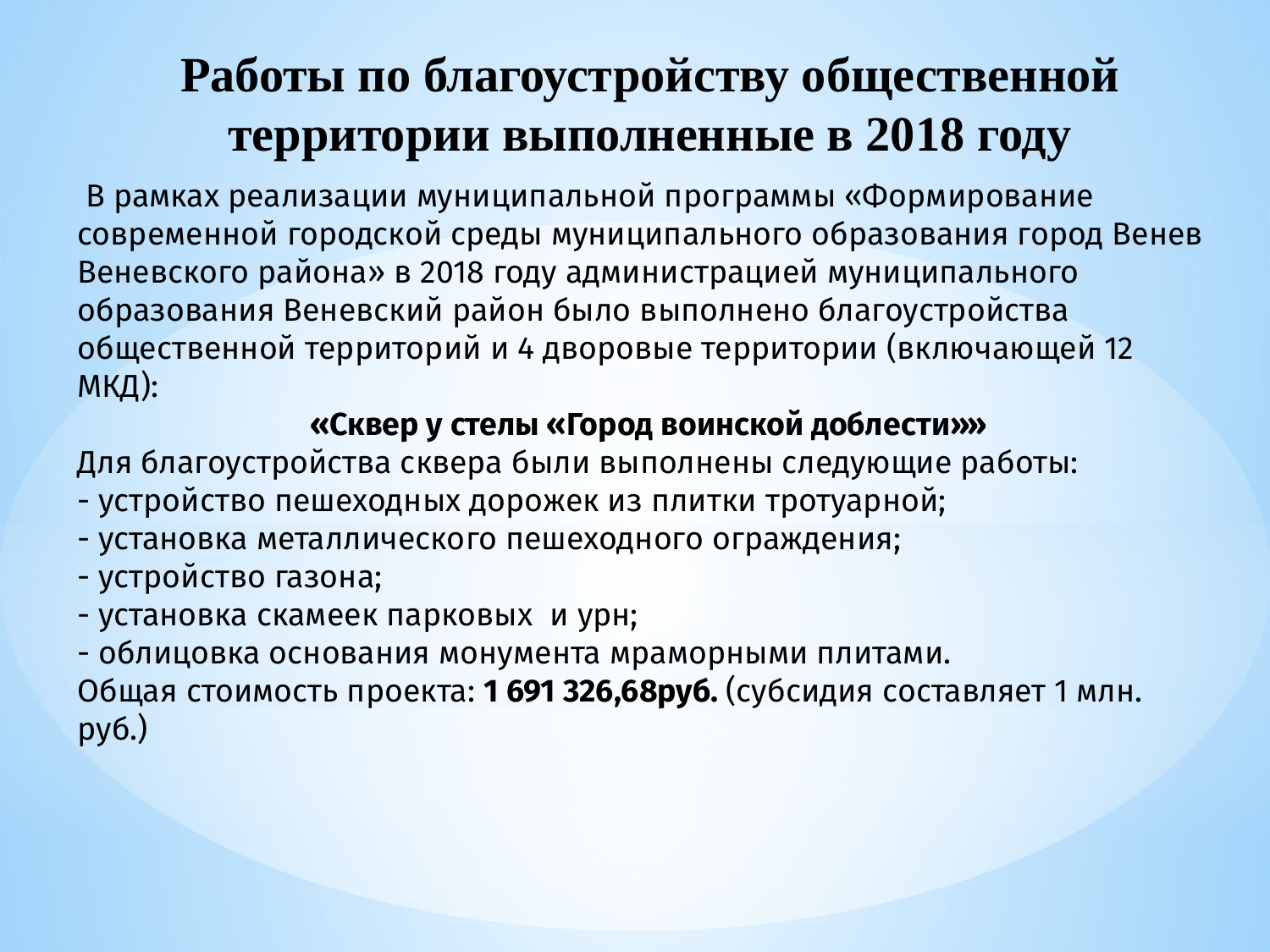

Работы по благоустройству общественной территории выполненные в 2018 году
 В рамках реализации муниципальной программы «Формирование современной городской среды муниципального образования город Венев Веневского района» в 2018 году администрацией муниципального образования Веневский район было выполнено благоустройства общественной территорий и 4 дворовые территории (включающей 12 МКД):
 «Сквер у стелы «Город воинской доблести»»
Для благоустройства сквера были выполнены следующие работы:
- устройство пешеходных дорожек из плитки тротуарной;
- установка металлического пешеходного ограждения;
- устройство газона;
- установка скамеек парковых  и урн;
- облицовка основания монумента мраморными плитами.
Общая стоимость проекта: 1 691 326,68руб. (субсидия составляет 1 млн. руб.)